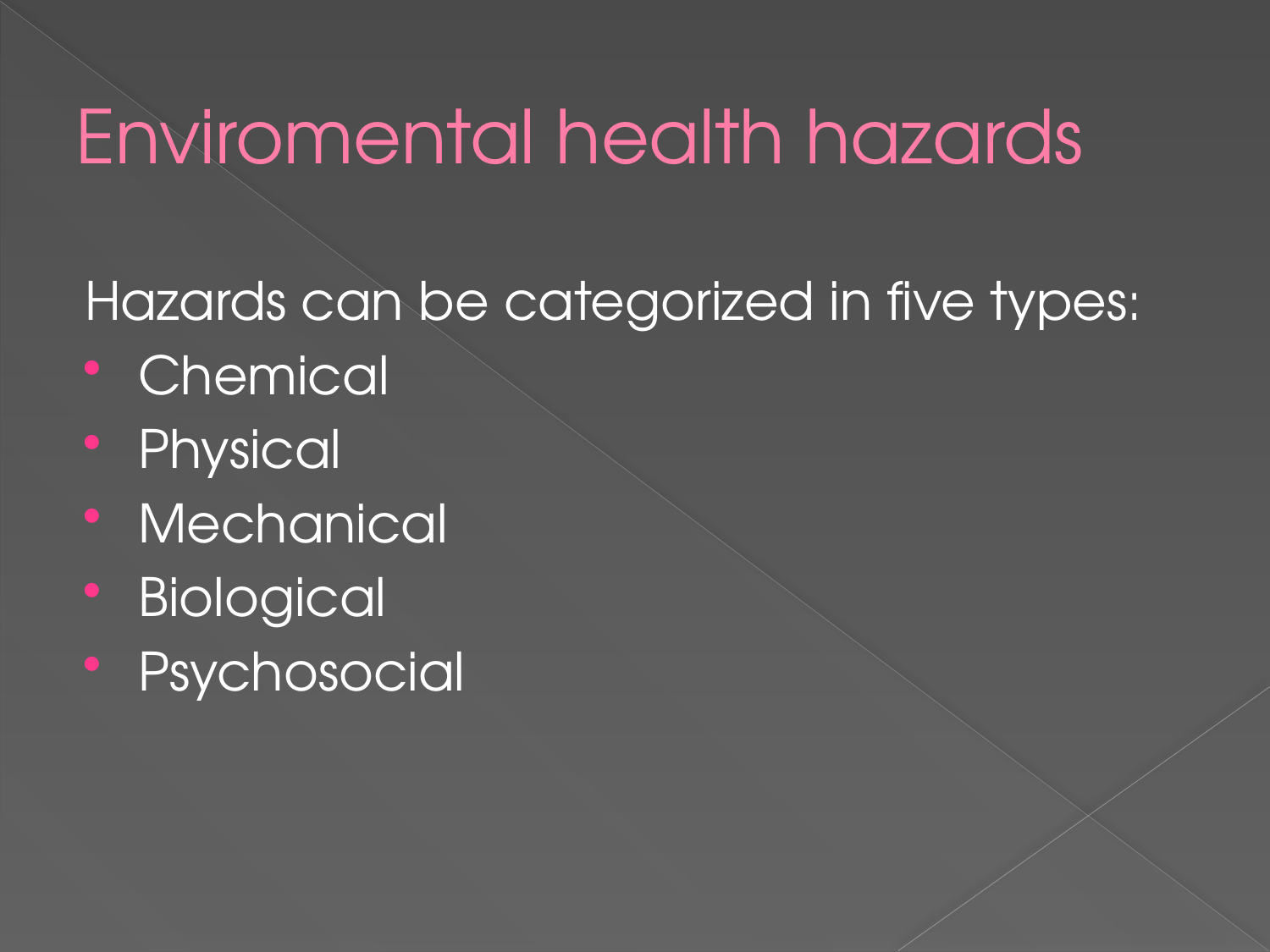

# Enviromental health hazards
Hazards can be categorized in five types:
Chemical
Physical
Mechanical
Biological
Psychosocial